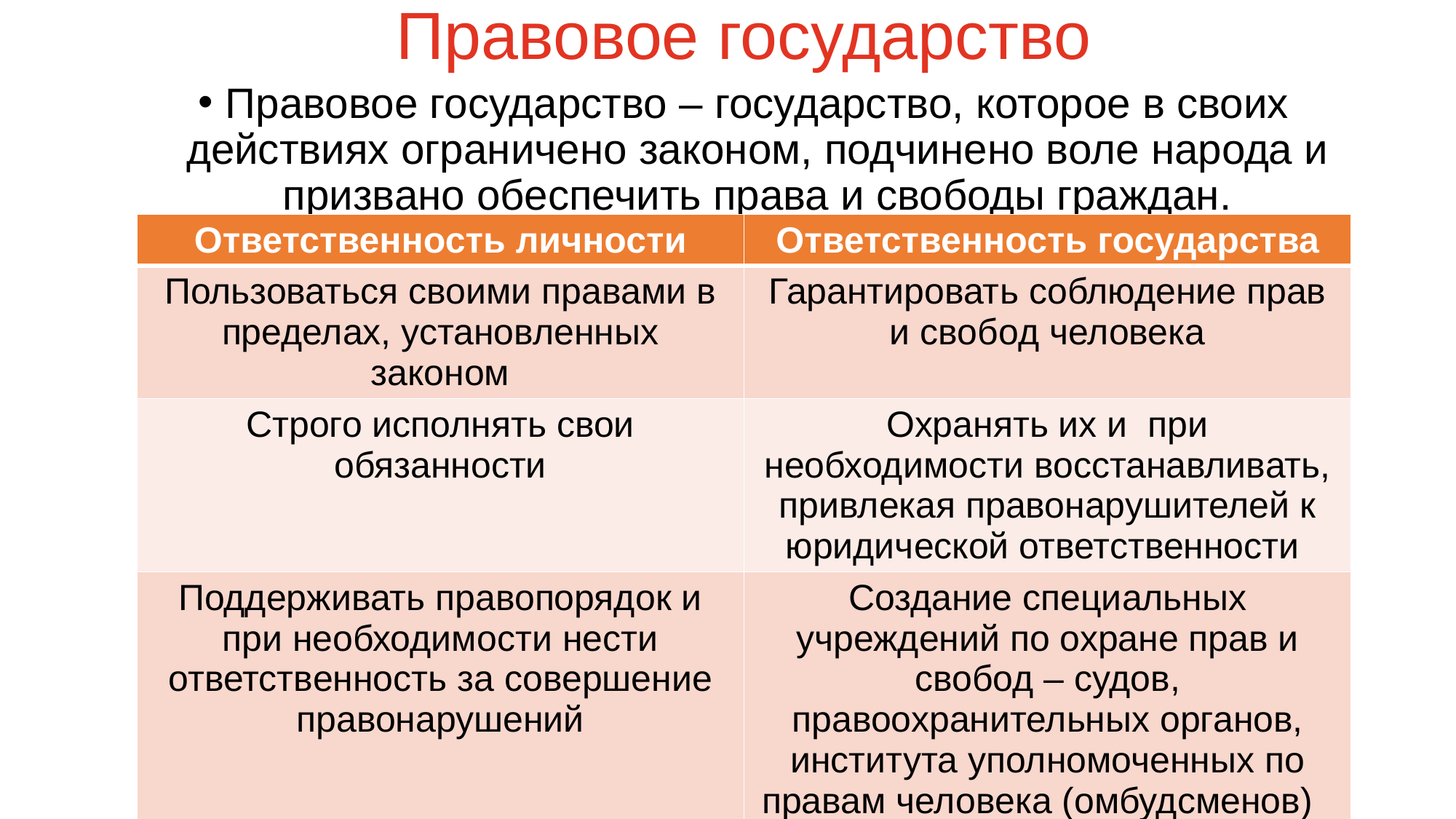

# Правовое государство
Правовое государство – государство, которое в своих действиях ограничено законом, подчинено воле народа и призвано обеспечить права и свободы граждан.

| Ответственность личности | Ответственность государства |
| --- | --- |
| Пользоваться своими правами в пределах, установленных законом | Гарантировать соблюдение прав и свобод человека |
| Строго исполнять свои обязанности | Охранять их и при необходимости восстанавливать, привлекая правонарушителей к юридической ответственности |
| Поддерживать правопорядок и при необходимости нести ответственность за совершение правонарушений | Создание специальных учреждений по охране прав и свобод – судов, правоохранительных органов, института уполномоченных по правам человека (омбудсменов) |